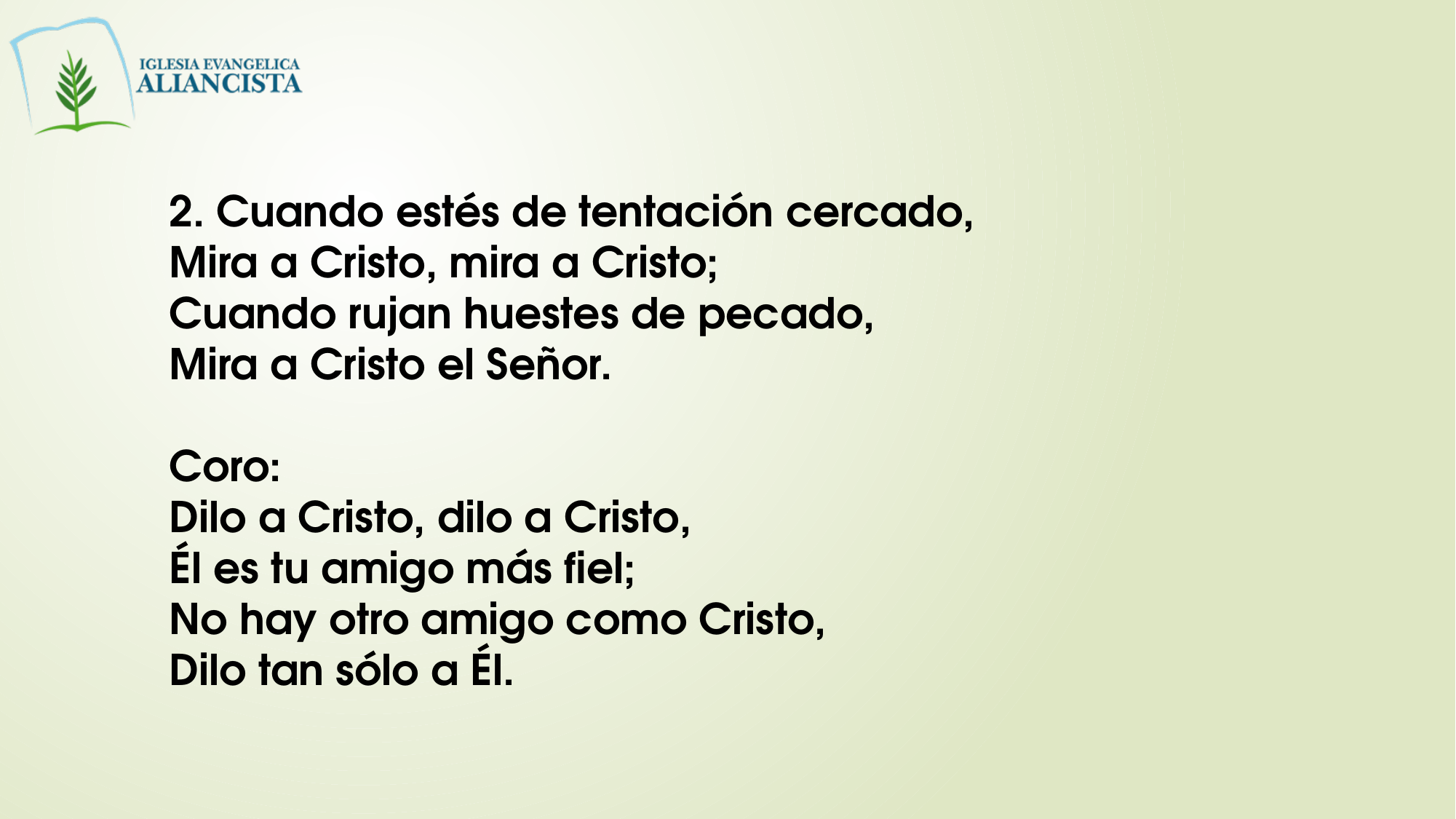

2. Cuando estés de tentación cercado,
Mira a Cristo, mira a Cristo;
Cuando rujan huestes de pecado,
Mira a Cristo el Señor.

Coro:
Dilo a Cristo, dilo a Cristo,
Él es tu amigo más fiel;
No hay otro amigo como Cristo,
Dilo tan sólo a Él.